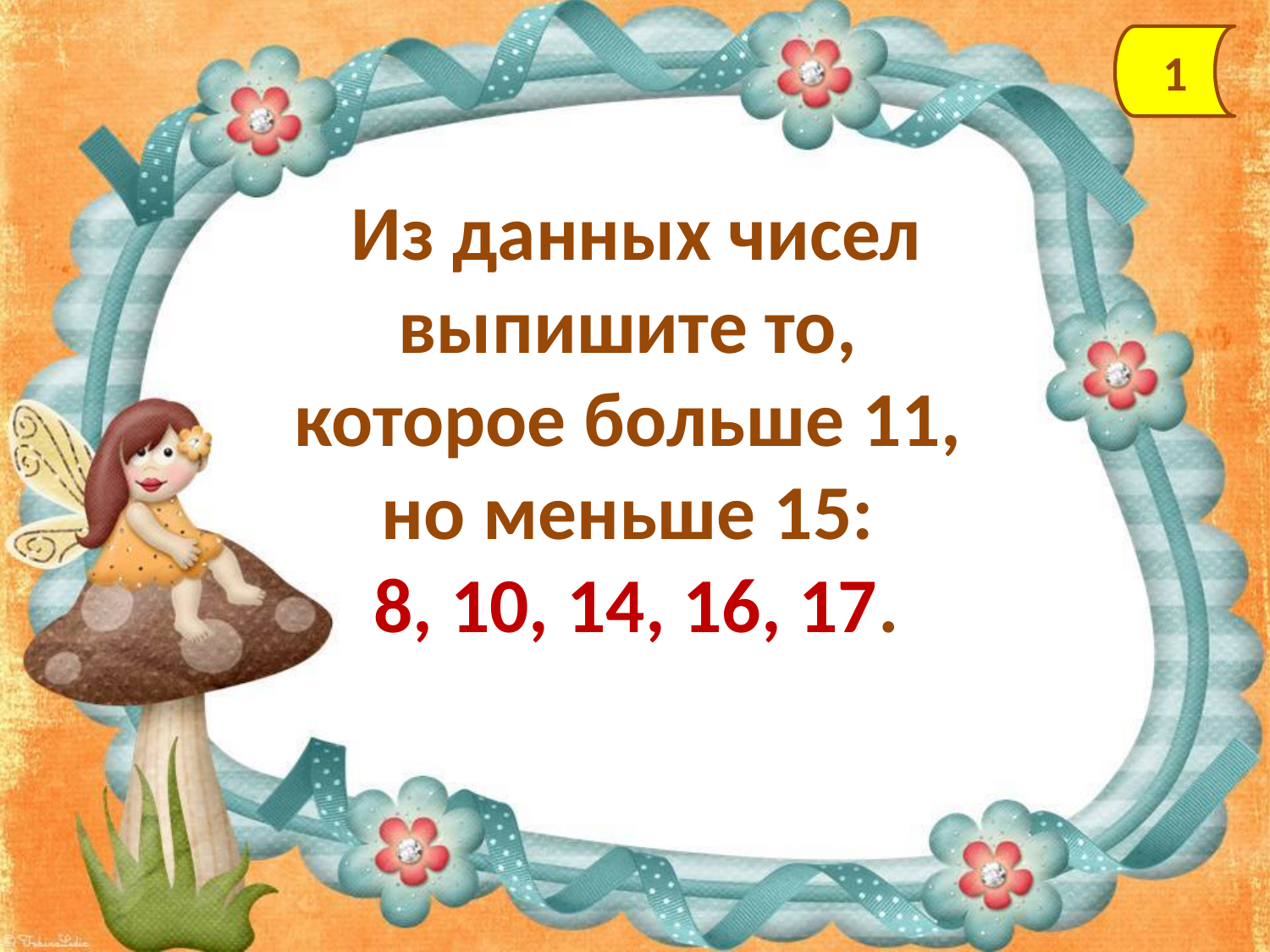

1
Из данных чисел выпишите то,
которое больше 11,
но меньше 15:
8, 10, 14, 16, 17.